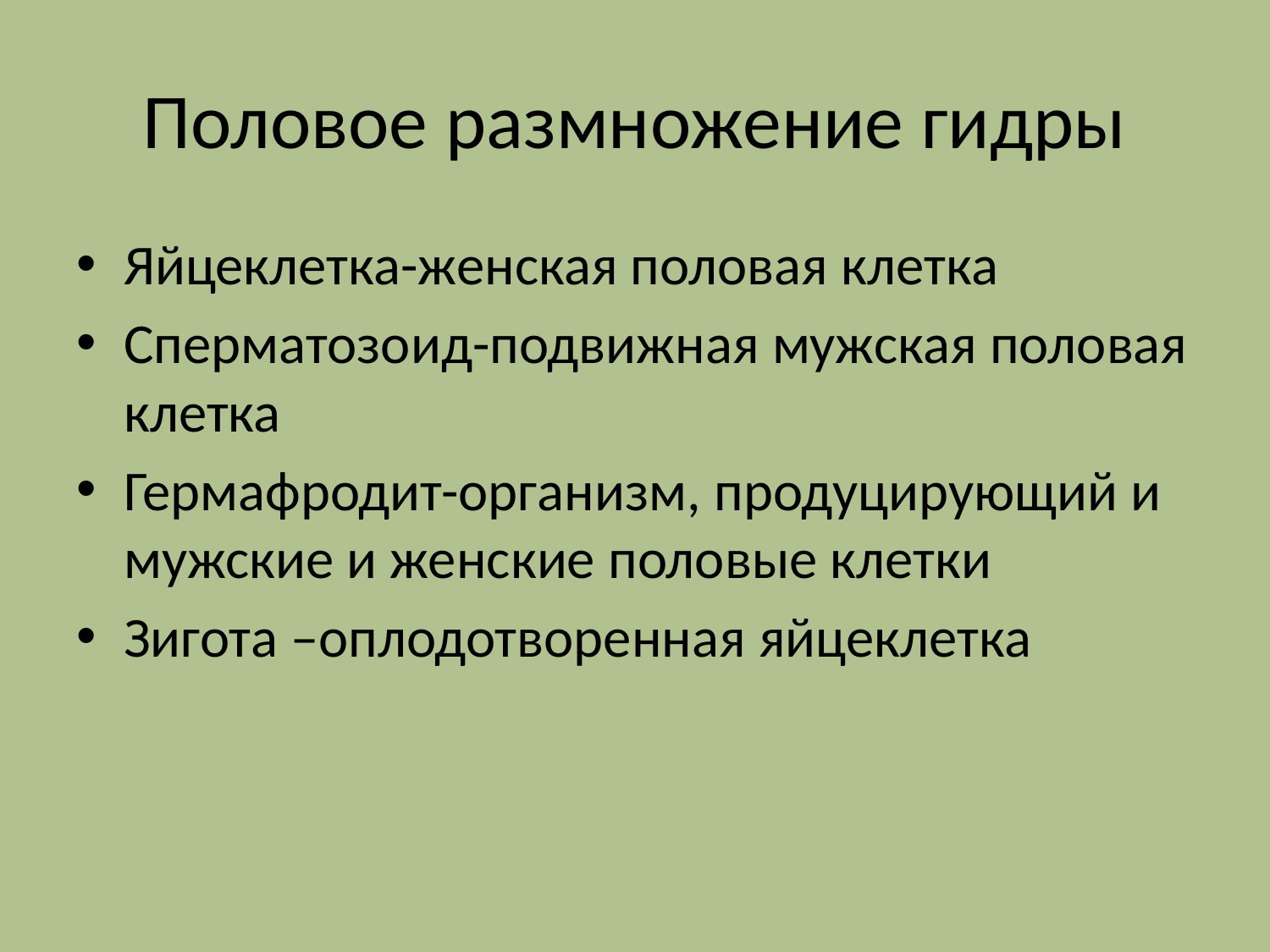

# Половое размножение гидры
Яйцеклетка-женская половая клетка
Сперматозоид-подвижная мужская половая клетка
Гермафродит-организм, продуцирующий и мужские и женские половые клетки
Зигота –оплодотворенная яйцеклетка